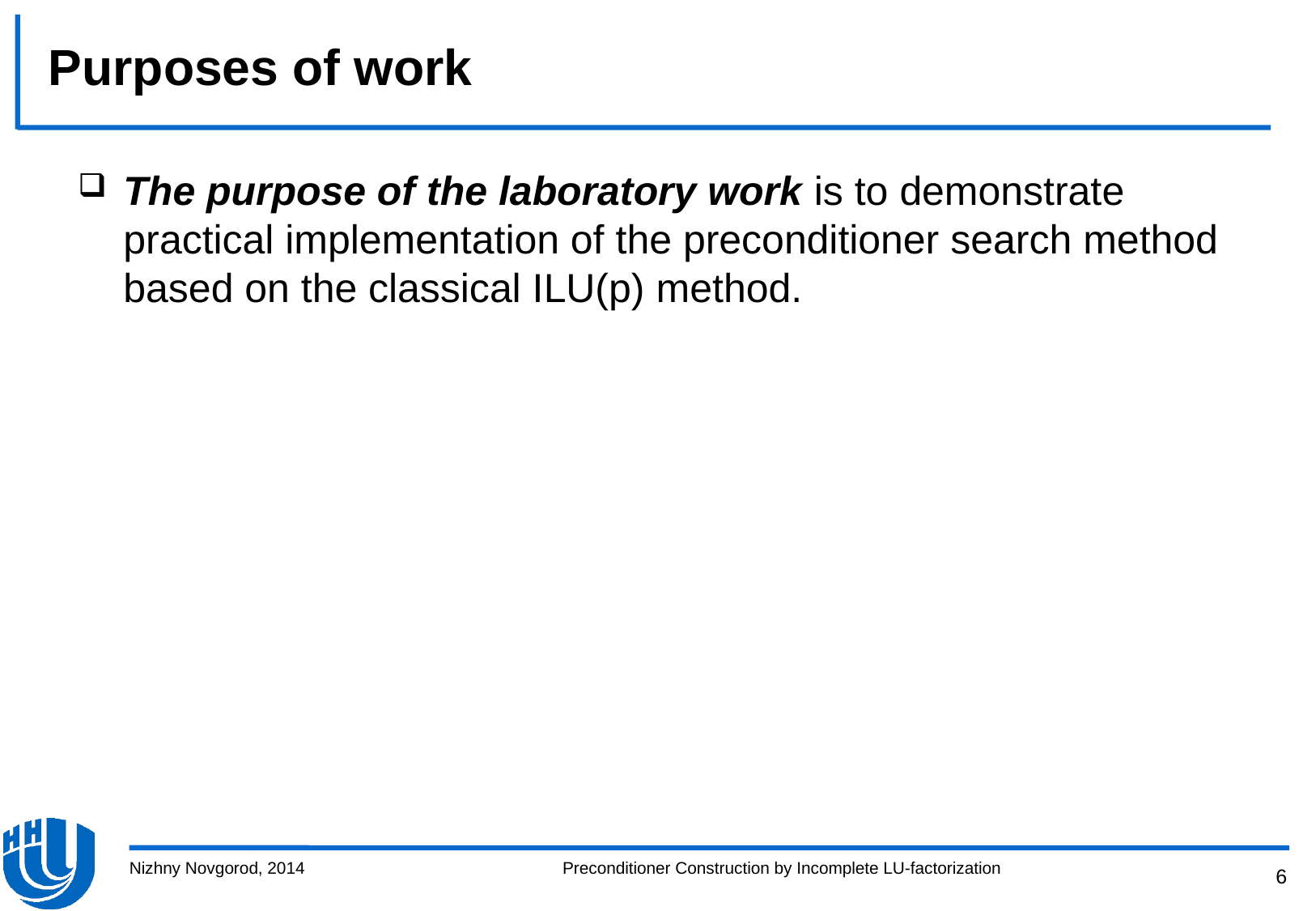

# Purposes of work
The purpose of the laboratory work is to demonstrate practical implementation of the preconditioner search method based on the classical ILU(p) method.
Nizhny Novgorod, 2014
Preconditioner Construction by Incomplete LU-factorization